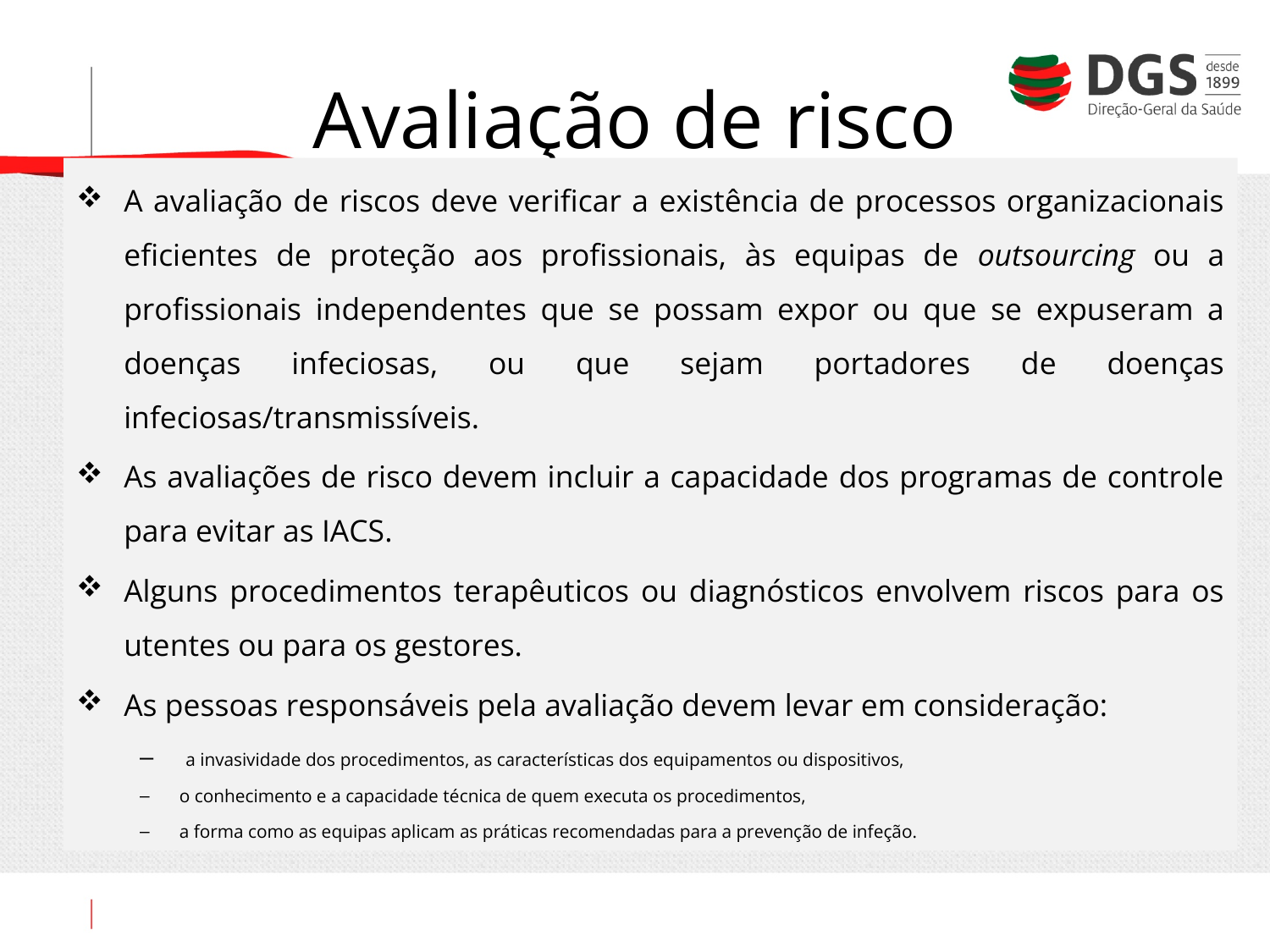

# Avaliação de risco
A avaliação de riscos deve verificar a existência de processos organizacionais eficientes de proteção aos profissionais, às equipas de outsourcing ou a profissionais independentes que se possam expor ou que se expuseram a doenças infeciosas, ou que sejam portadores de doenças infeciosas/transmissíveis.
As avaliações de risco devem incluir a capacidade dos programas de controle para evitar as IACS.
Alguns procedimentos terapêuticos ou diagnósticos envolvem riscos para os utentes ou para os gestores.
As pessoas responsáveis pela avaliação devem levar em consideração:
 a invasividade dos procedimentos, as características dos equipamentos ou dispositivos,
o conhecimento e a capacidade técnica de quem executa os procedimentos,
a forma como as equipas aplicam as práticas recomendadas para a prevenção de infeção.